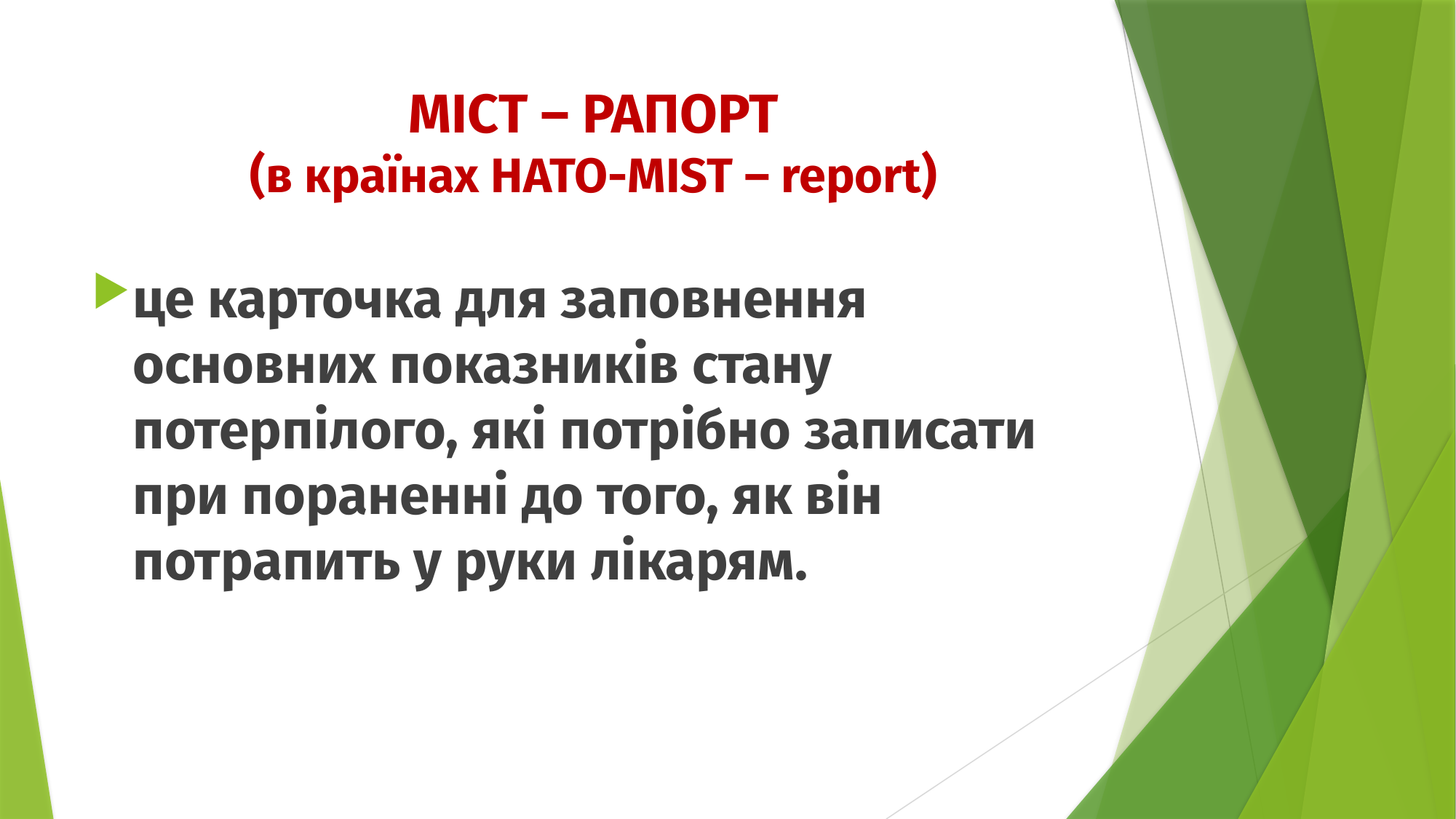

# МІСТ – РАПОРТ (в країнах НАТО-MIST – report)
це карточка для заповнення основних показників стану потерпілого, які потрібно записати при пораненні до того, як він потрапить у руки лікарям.